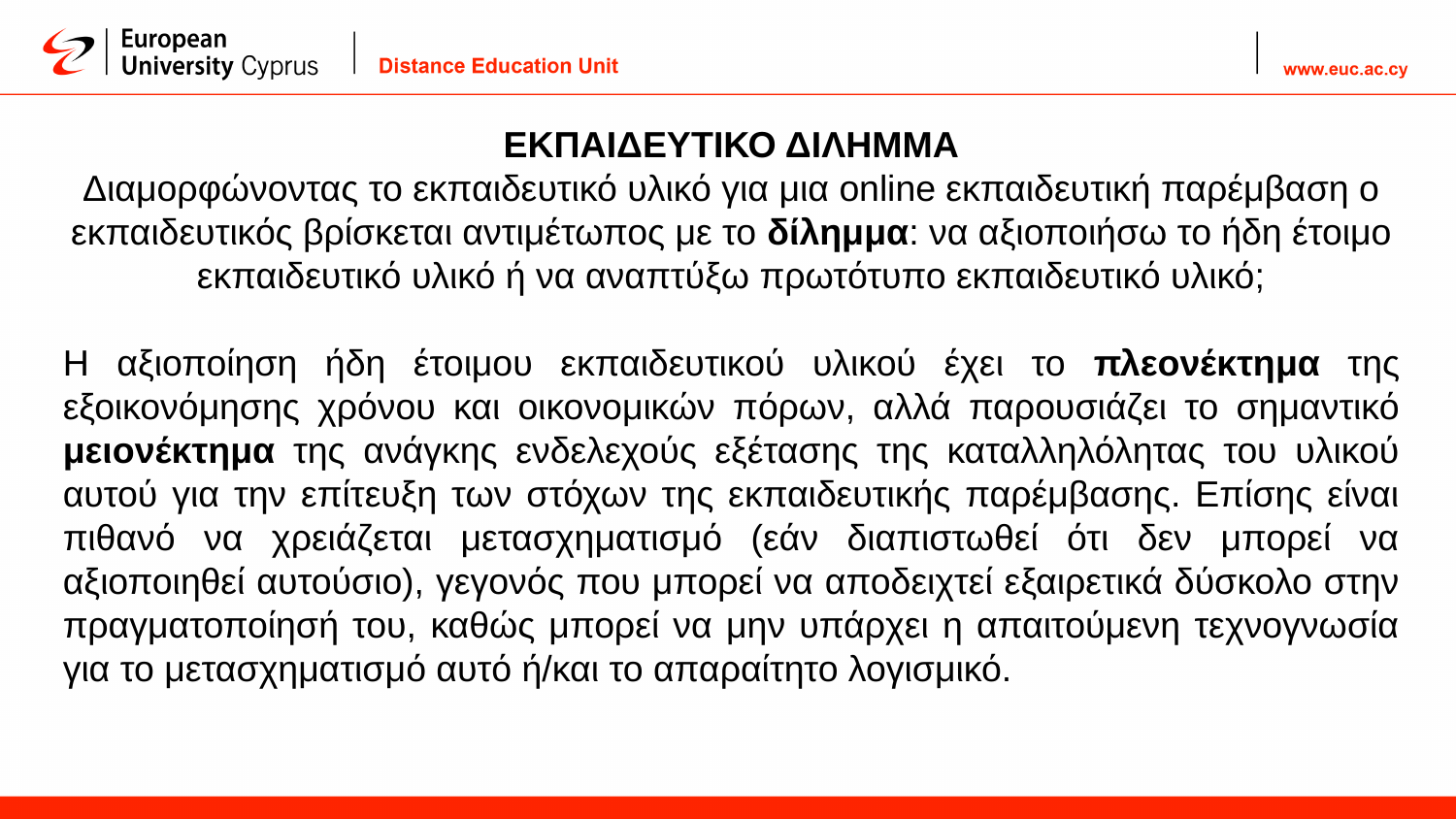

ΕΚΠΑΙΔΕΥΤΙΚΟ ΔΙΛΗΜΜΑ
Διαμορφώνοντας το εκπαιδευτικό υλικό για μια online εκπαιδευτική παρέμβαση ο εκπαιδευτικός βρίσκεται αντιμέτωπος με το δίλημμα: να αξιοποιήσω το ήδη έτοιμο εκπαιδευτικό υλικό ή να αναπτύξω πρωτότυπο εκπαιδευτικό υλικό;

Η αξιοποίηση ήδη έτοιμου εκπαιδευτικού υλικού έχει το πλεονέκτημα της εξοικονόμησης χρόνου και οικονομικών πόρων, αλλά παρουσιάζει το σημαντικό μειονέκτημα της ανάγκης ενδελεχούς εξέτασης της καταλληλόλητας του υλικού αυτού για την επίτευξη των στόχων της εκπαιδευτικής παρέμβασης. Επίσης είναι πιθανό να χρειάζεται μετασχηματισμό (εάν διαπιστωθεί ότι δεν μπορεί να αξιοποιηθεί αυτούσιο), γεγονός που μπορεί να αποδειχτεί εξαιρετικά δύσκολο στην πραγματοποίησή του, καθώς μπορεί να μην υπάρχει η απαιτούμενη τεχνογνωσία για το μετασχηματισμό αυτό ή/και το απαραίτητο λογισμικό.